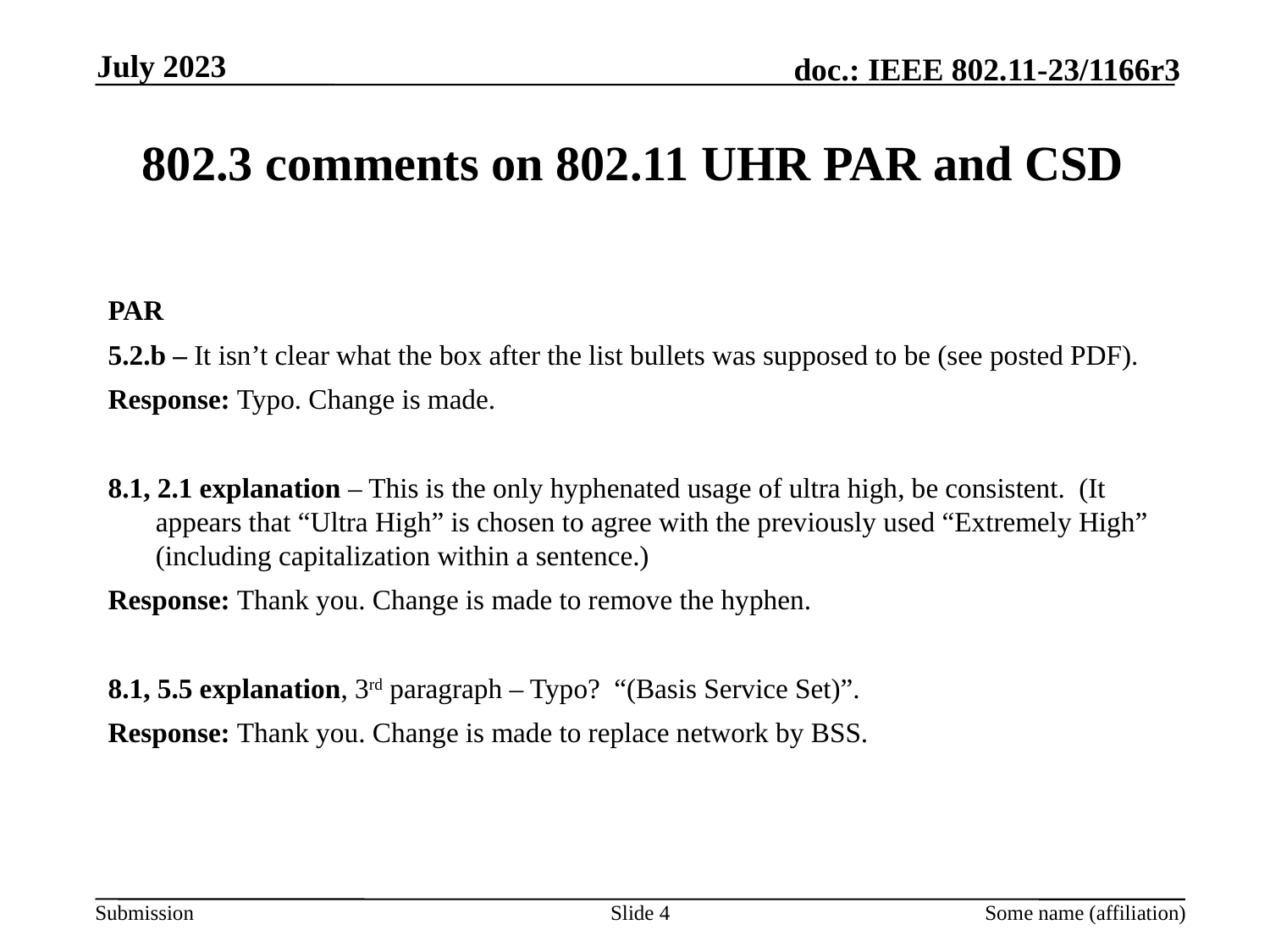

July 2023
# 802.3 comments on 802.11 UHR PAR and CSD
PAR
5.2.b – It isn’t clear what the box after the list bullets was supposed to be (see posted PDF).
Response: Typo. Change is made.

8.1, 2.1 explanation – This is the only hyphenated usage of ultra high, be consistent.  (It appears that “Ultra High” is chosen to agree with the previously used “Extremely High” (including capitalization within a sentence.)
Response: Thank you. Change is made to remove the hyphen.

8.1, 5.5 explanation, 3rd paragraph – Typo?  “(Basis Service Set)”.
Response: Thank you. Change is made to replace network by BSS.

Slide 4
Some name (affiliation)